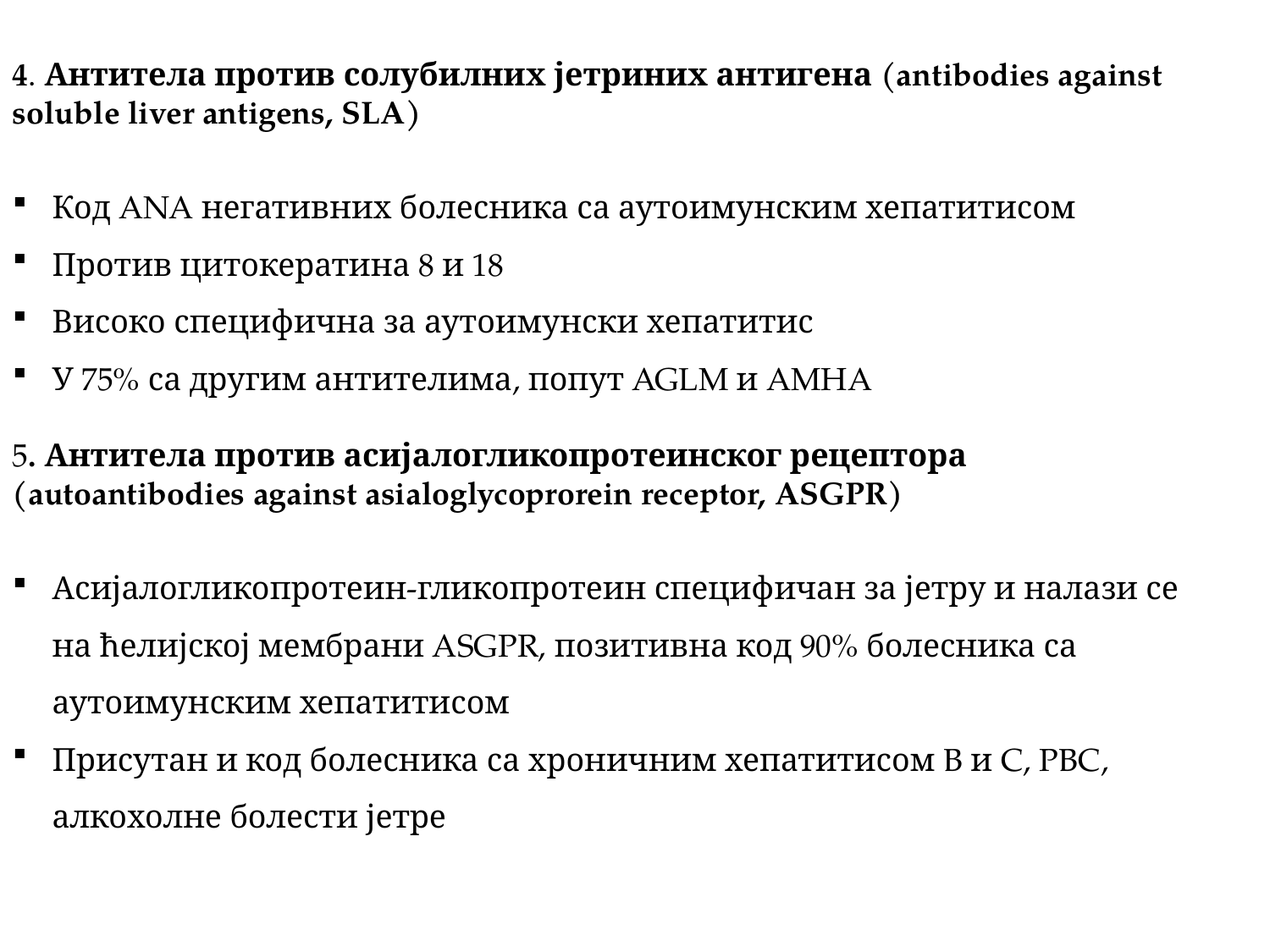

4. Антитела против солубилних јетриних антигена (antibodies against soluble liver antigens, SLA)

Код ANA негативних болесника са аутоимунским хепатитисом
Против цитокератина 8 и 18
Високо специфична за аутоимунски хепатитис
У 75% са другим антителима, попут AGLM и AMHA

5. Антитела против асијалогликопротеинског рецептора (autoantibodies against asialoglycoprorein receptor, ASGPR)

Асијалогликопротеин-гликопротеин специфичан за јетру и налази се на ћелијској мембрани ASGPR, позитивна код 90% болесника са аутоимунским хепатитисом
Присутан и код болесника са хроничним хепатитисом B и C, PBC, алкохолне болести јетре